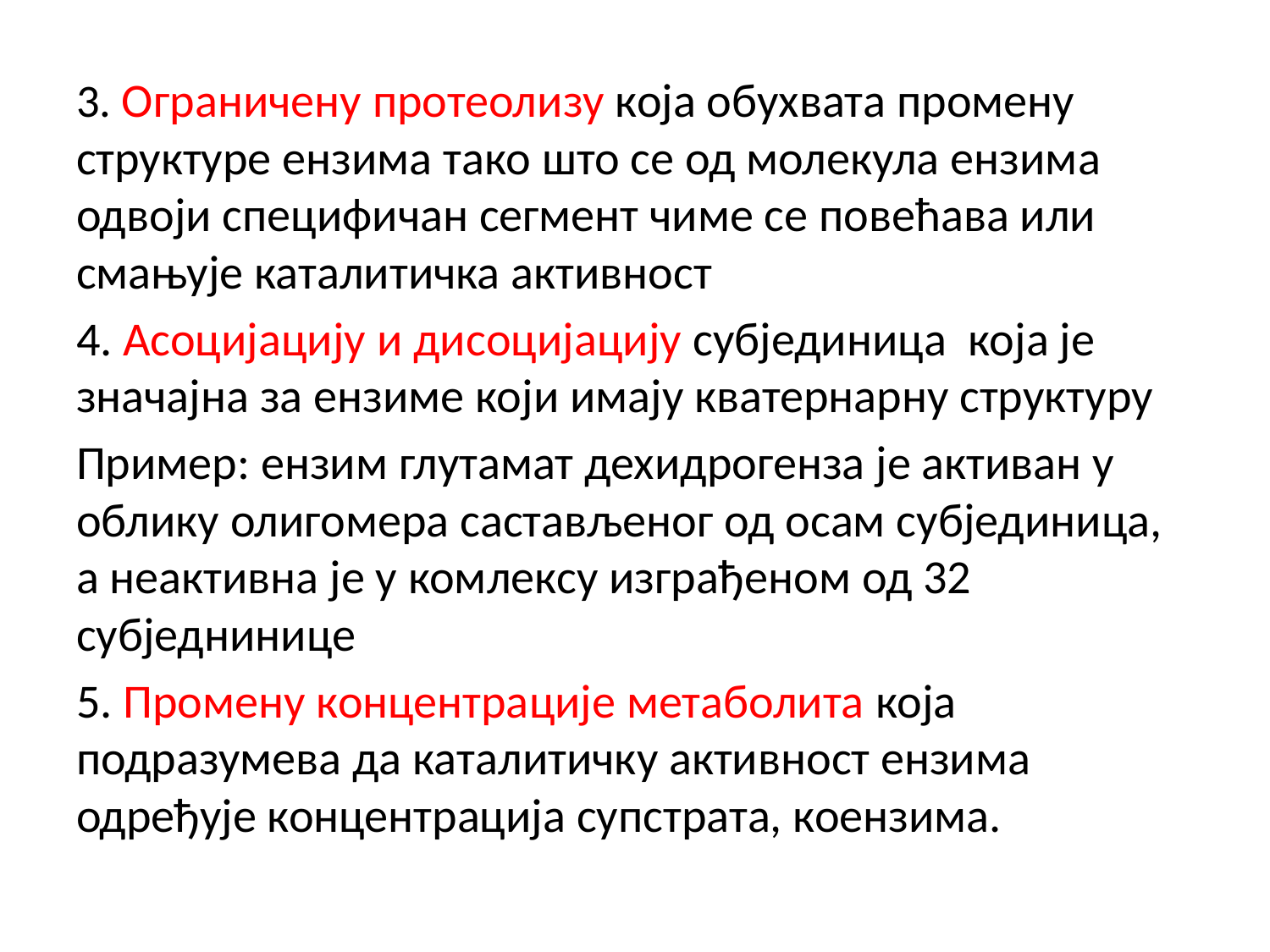

3. Ограничену протеолизу која обухвата промену структуре ензима тако што се од молекула ензима одвоји специфичан сегмент чиме се повећава или смањује каталитичка активност
4. Асоцијацију и дисоцијацију субјединица  која је значајна за ензиме који имају кватернарну структуру
Пример: ензим глутамат дехидрогенза је активан у облику олигомера састављеног од осам субјединица, а неактивна је у комлексу изграђеном од 32 субједнинице
5. Промену концентрације метаболита која подразумева да каталитичку активност ензима одређује концентрација супстрата, коензима.